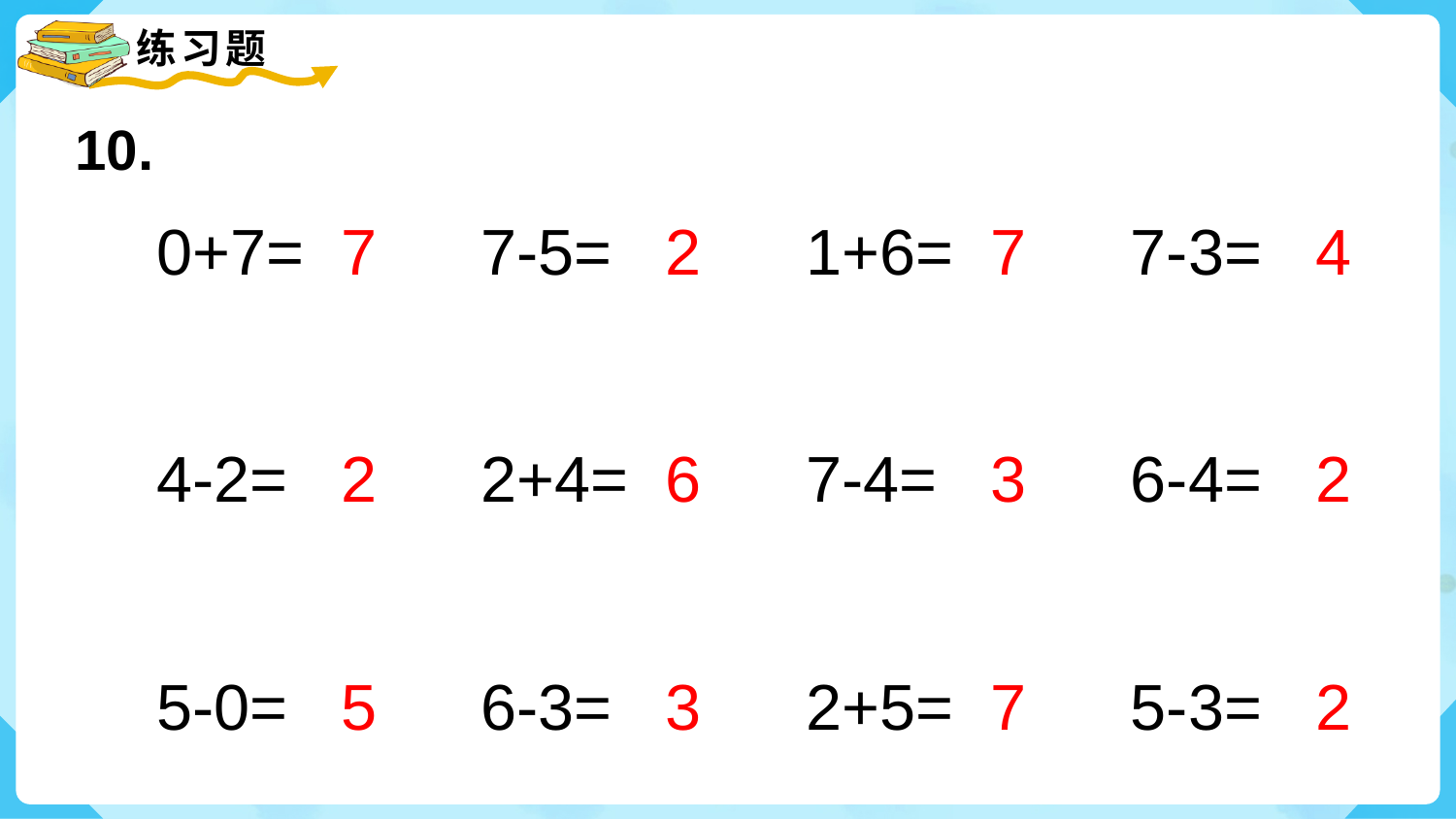

10.
0+7=
7
7-5=
2
1+6=
7
7-3=
4
4-2=
2
2+4=
6
7-4=
3
6-4=
2
5-0=
5
6-3=
3
2+5=
7
5-3=
2